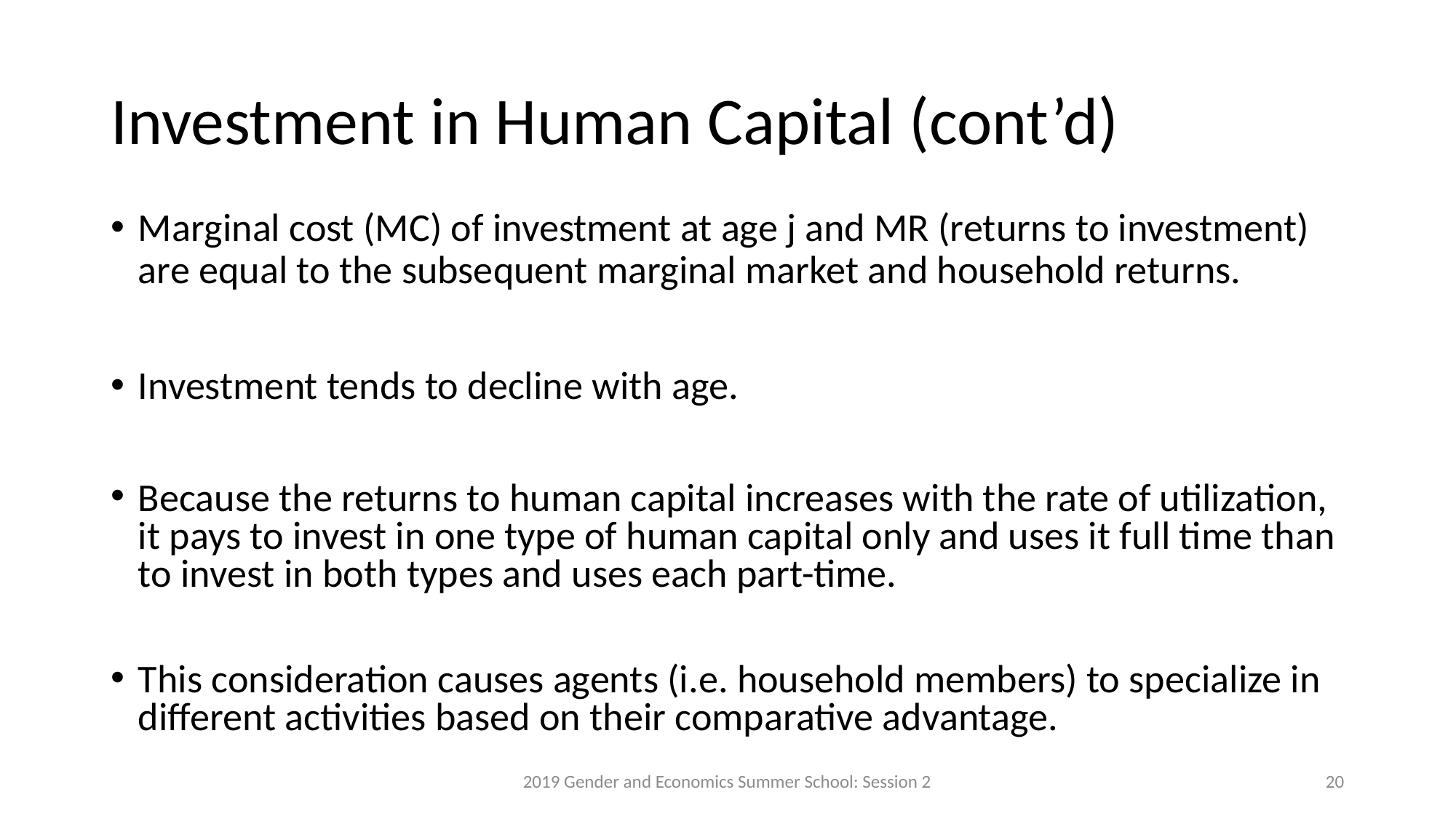

# Investment in Human Capital (cont’d)
Marginal cost (MC) of investment at age j and MR (returns to investment) are equal to the subsequent marginal market and household returns.

Investment tends to decline with age.

Because the returns to human capital increases with the rate of utilization, it pays to invest in one type of human capital only and uses it full time than to invest in both types and uses each part-time.

This consideration causes agents (i.e. household members) to specialize in different activities based on their comparative advantage.

2019 Gender and Economics Summer School: Session 2
20